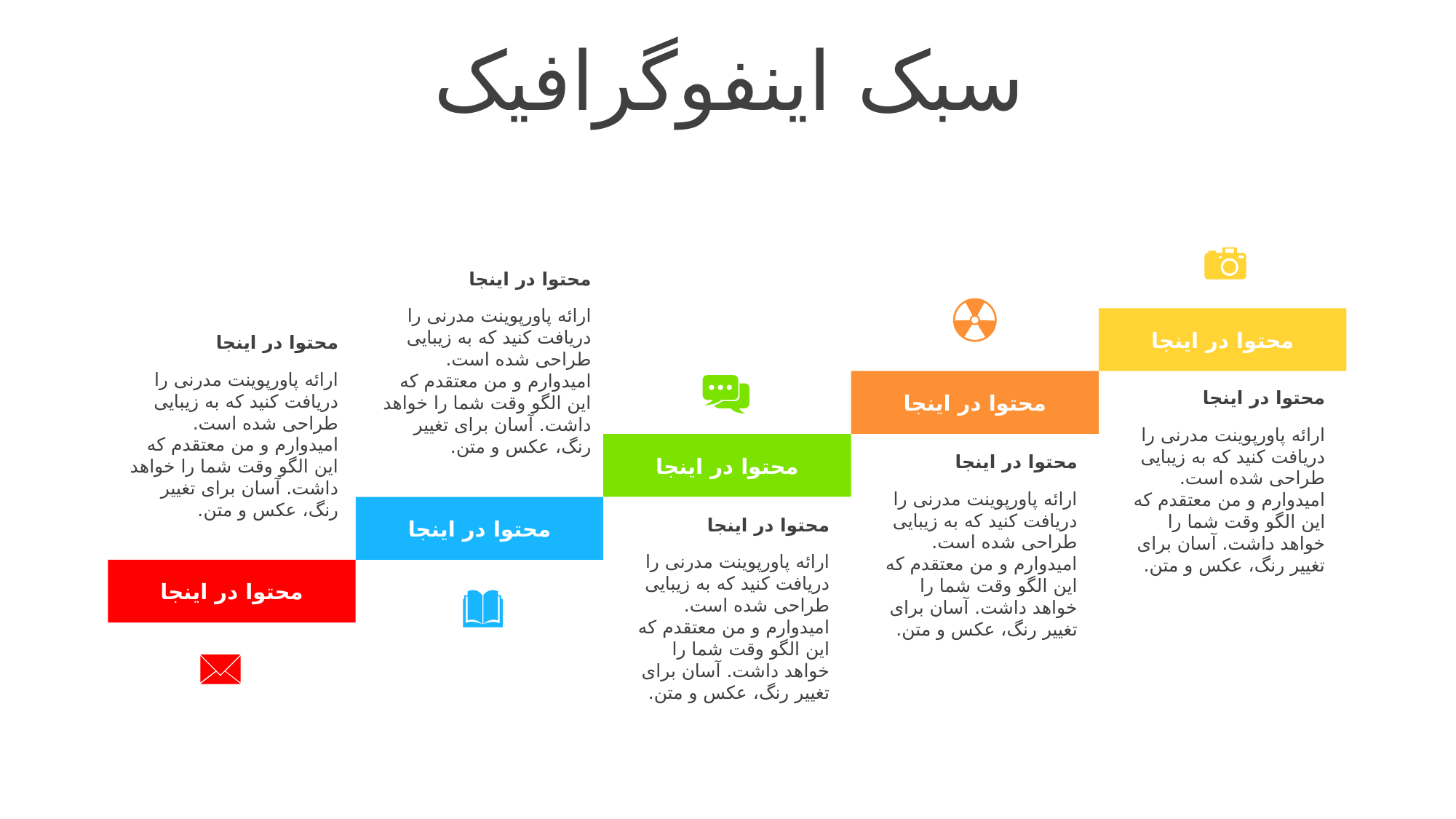

سبک اینفوگرافیک

محتوا در اینجا
ارائه پاورپوینت مدرنی را دریافت کنید که به زیبایی طراحی شده است. امیدوارم و من معتقدم که این الگو وقت شما را خواهد داشت. آسان برای تغییر رنگ، عکس و متن.

محتوا در اینجا
محتوا در اینجا
محتوا در اینجا
محتوا در اینجا
محتوا در اینجا
محتوا در اینجا
ارائه پاورپوینت مدرنی را دریافت کنید که به زیبایی طراحی شده است. امیدوارم و من معتقدم که این الگو وقت شما را خواهد داشت. آسان برای تغییر رنگ، عکس و متن.

محتوا در اینجا
ارائه پاورپوینت مدرنی را دریافت کنید که به زیبایی طراحی شده است. امیدوارم و من معتقدم که این الگو وقت شما را خواهد داشت. آسان برای تغییر رنگ، عکس و متن.
محتوا در اینجا
ارائه پاورپوینت مدرنی را دریافت کنید که به زیبایی طراحی شده است. امیدوارم و من معتقدم که این الگو وقت شما را خواهد داشت. آسان برای تغییر رنگ، عکس و متن.
محتوا در اینجا
ارائه پاورپوینت مدرنی را دریافت کنید که به زیبایی طراحی شده است. امیدوارم و من معتقدم که این الگو وقت شما را خواهد داشت. آسان برای تغییر رنگ، عکس و متن.